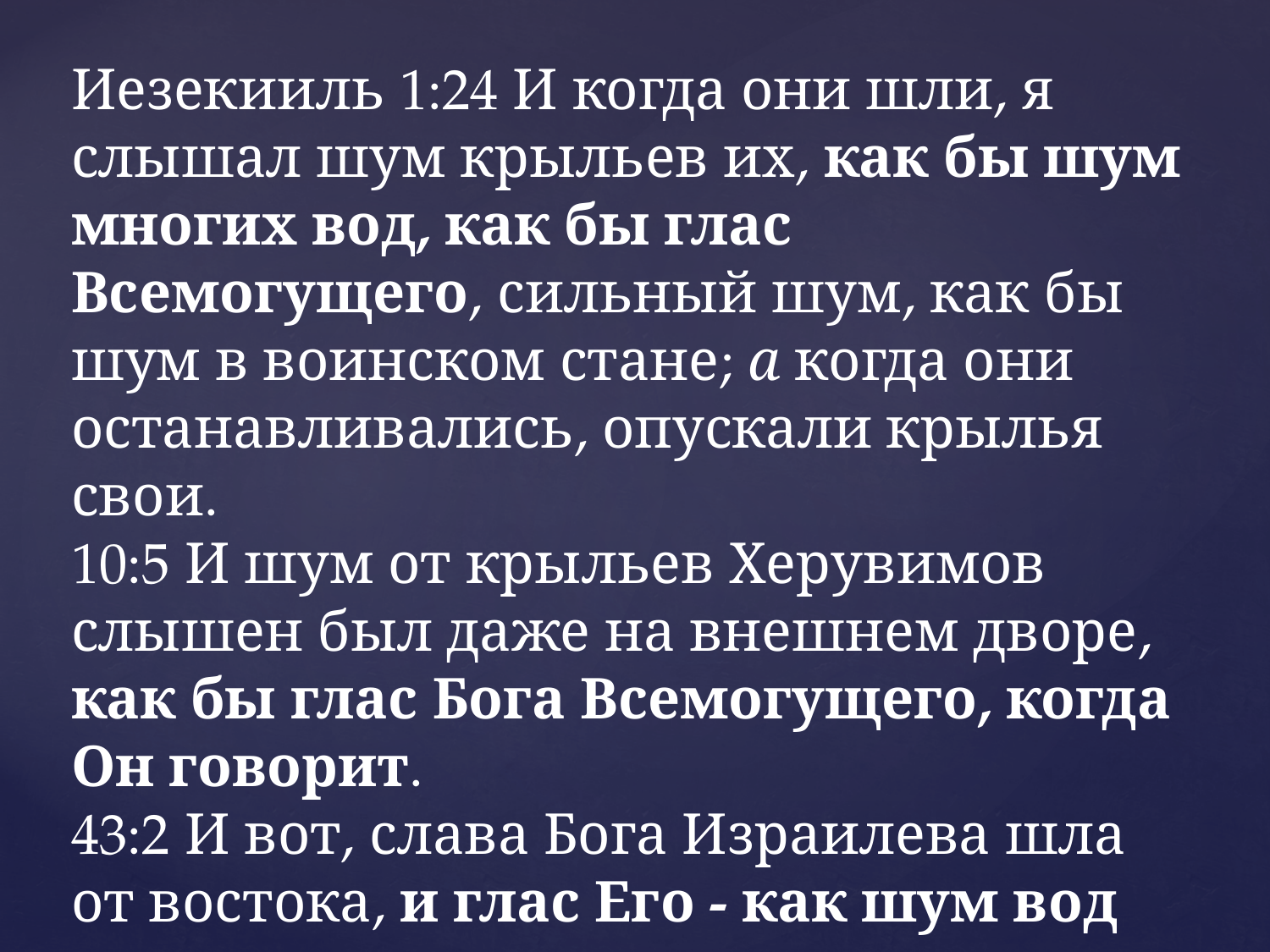

Иезекииль 1:24 И когда они шли, я слышал шум крыльев их, как бы шум многих вод, как бы глас Всемогущего, сильный шум, как бы шум в воинском стане; а когда они останавливались, опускали крылья свои.
10:5 И шум от крыльев Херувимов слышен был даже на внешнем дворе, как бы глас Бога Всемогущего, когда Он говорит.
43:2 И вот, слава Бога Израилева шла от востока, и глас Его - как шум вод многих, и земля осветилась от славы Его.